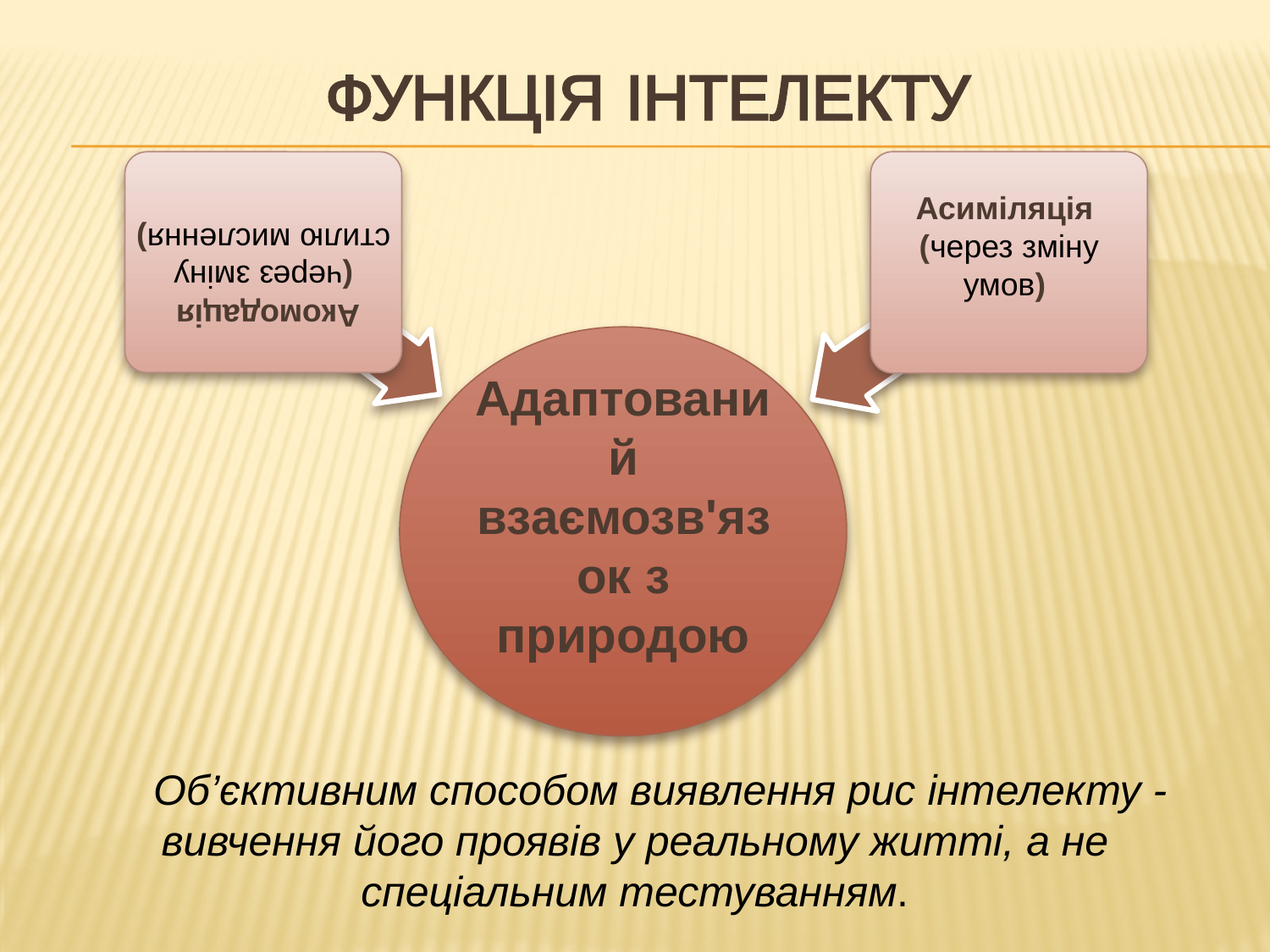

# функція інтелекту
Адаптований взаємозв'язок з природою

Акомодація
(через зміну стилю мислення)

Асиміляція
(через зміну умов)

Об’єктивним способом виявлення рис інтелекту -  вивчення його проявів у реальному житті, а не спеціальним тестуванням.